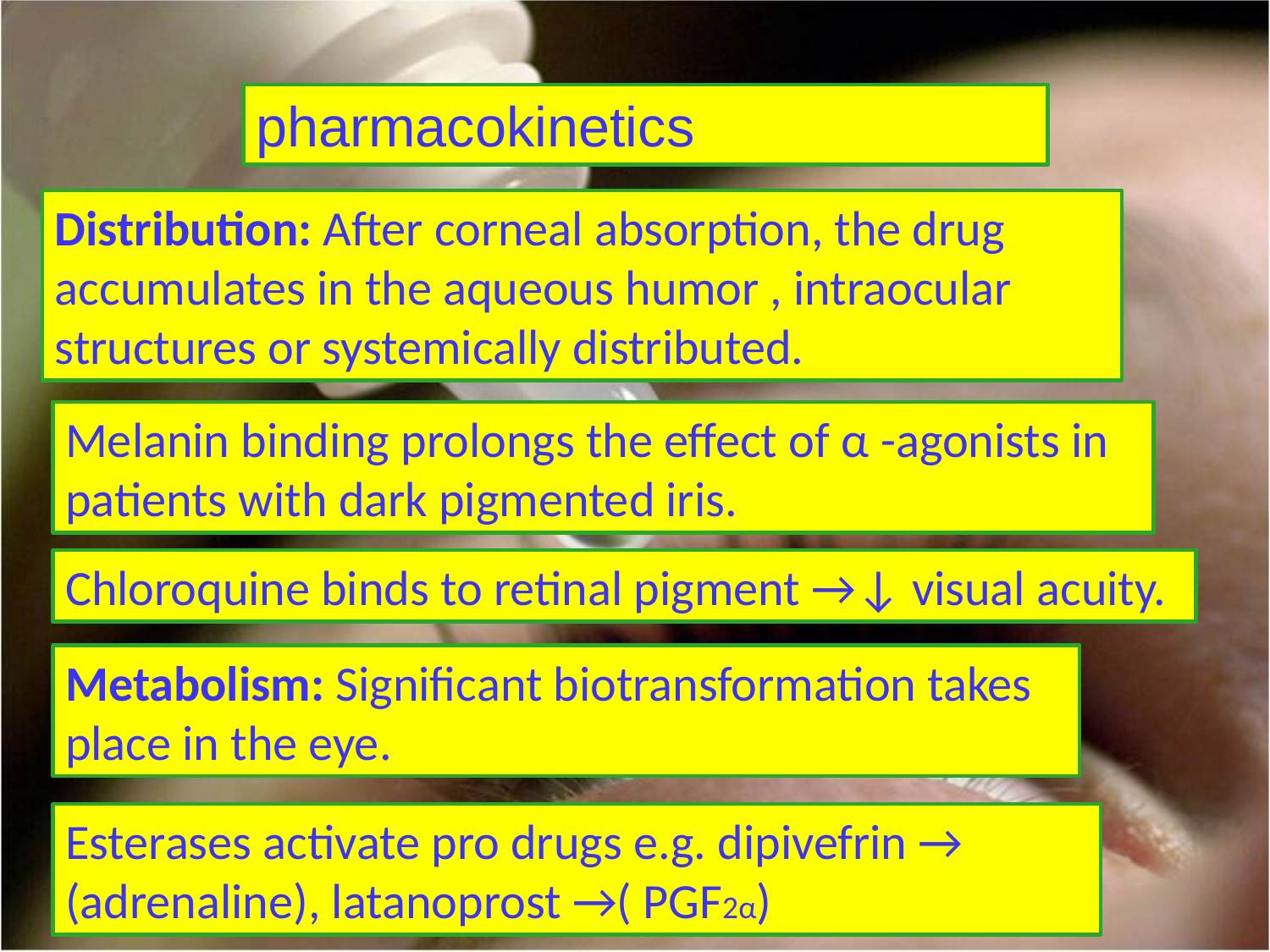

pharmacokinetics
Distribution: After corneal absorption, the drug accumulates in the aqueous humor , intraocular structures or systemically distributed.
Melanin binding prolongs the effect of α -agonists in patients with dark pigmented iris.
Chloroquine binds to retinal pigment →↓ visual acuity.
Metabolism: Significant biotransformation takes place in the eye.
Esterases activate pro drugs e.g. dipivefrin → (adrenaline), latanoprost →( PGF2α)